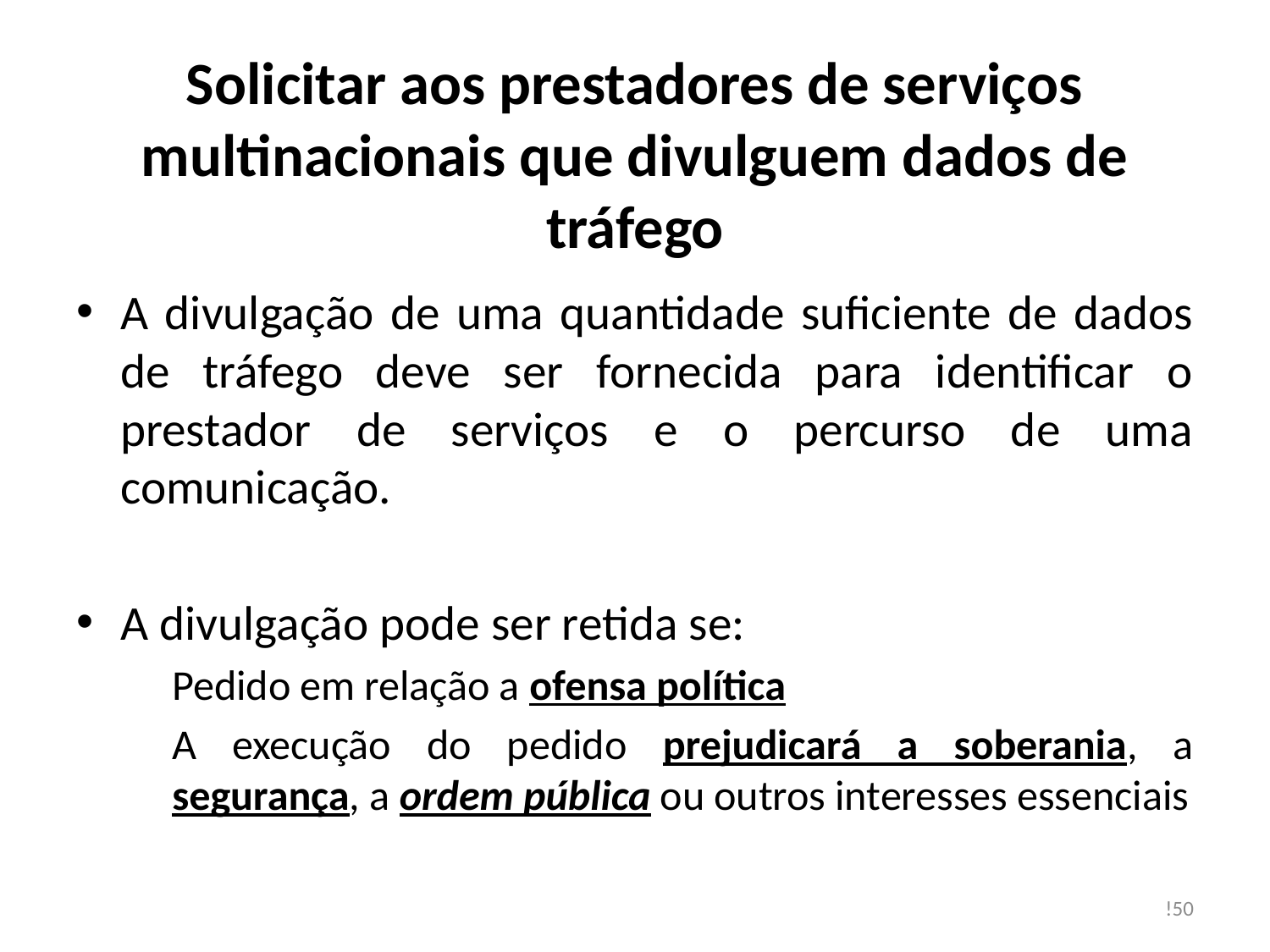

# Solicitar aos prestadores de serviços multinacionais que divulguem dados de tráfego
A divulgação de uma quantidade suficiente de dados de tráfego deve ser fornecida para identificar o prestador de serviços e o percurso de uma comunicação.

A divulgação pode ser retida se:
Pedido em relação a ofensa política
A execução do pedido prejudicará a soberania, a segurança, a ordem pública ou outros interesses essenciais

!50